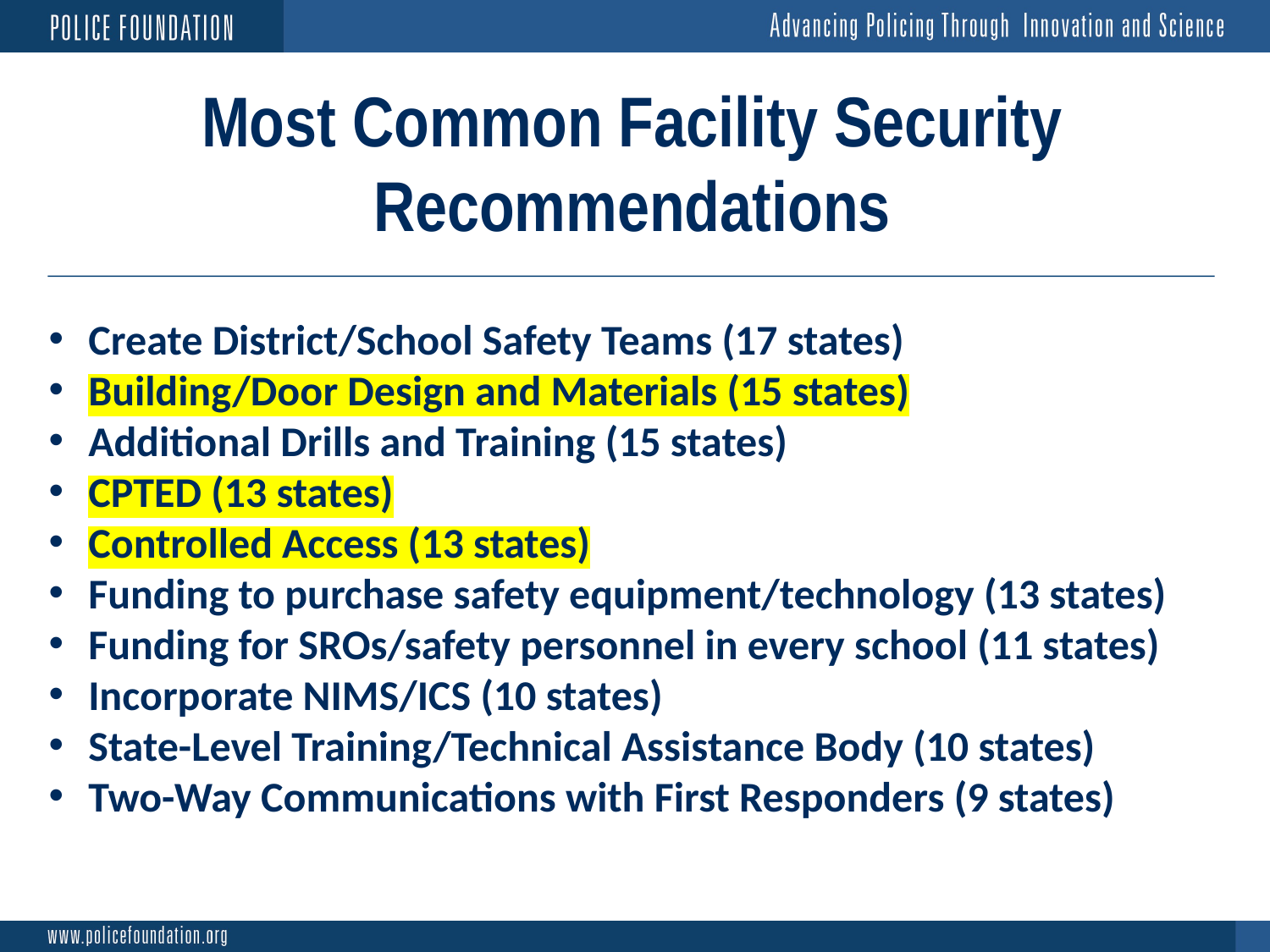

# Most Common Facility Security Recommendations

Create District/School Safety Teams (17 states)
Building/Door Design and Materials (15 states)
Additional Drills and Training (15 states)
CPTED (13 states)
Controlled Access (13 states)
Funding to purchase safety equipment/technology (13 states)
Funding for SROs/safety personnel in every school (11 states)
Incorporate NIMS/ICS (10 states)
State-Level Training/Technical Assistance Body (10 states)
Two-Way Communications with First Responders (9 states)